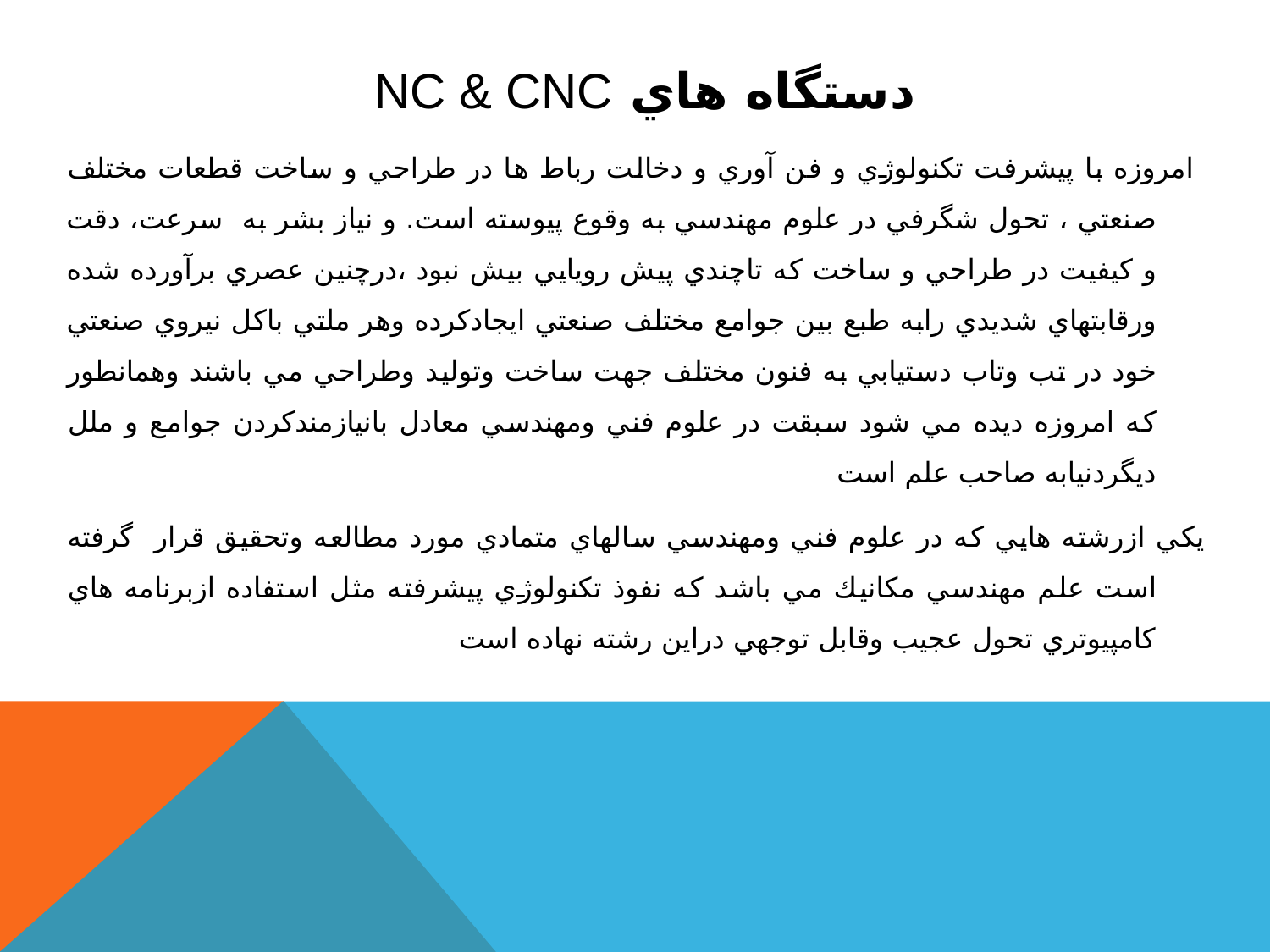

# دستگاه هاي NC & CNC
 امروزه با پيشرفت تكنولوژي و فن آوري و دخالت رباط ها در طراحي و ساخت قطعات مختلف صنعتي ، تحول شگرفي در علوم مهندسي به وقوع پيوسته است. و نياز بشر به  سرعت، دقت و كيفيت در طراحي و ساخت كه تاچندي پيش رويايي بيش نبود ،درچنين عصري برآورده شده ورقابتهاي شديدي رابه طبع بين جوامع مختلف صنعتي ايجادكرده وهر ملتي باكل نيروي صنعتي خود در تب وتاب دستيابي به فنون مختلف جهت ساخت وتوليد وطراحي مي باشند وهمانطور كه امروزه ديده مي شود سبقت در علوم فني ومهندسي معادل بانيازمندكردن جوامع و ملل ديگردنيابه صاحب علم است
يكي ازرشته هايي كه در علوم فني ومهندسي سالهاي متمادي مورد مطالعه وتحقيق قرار  گرفته است علم مهندسي مكانيك مي باشد كه نفوذ تكنولوژي پيشرفته مثل استفاده ازبرنامه هاي كامپيوتري تحول عجيب وقابل توجهي دراين رشته نهاده است